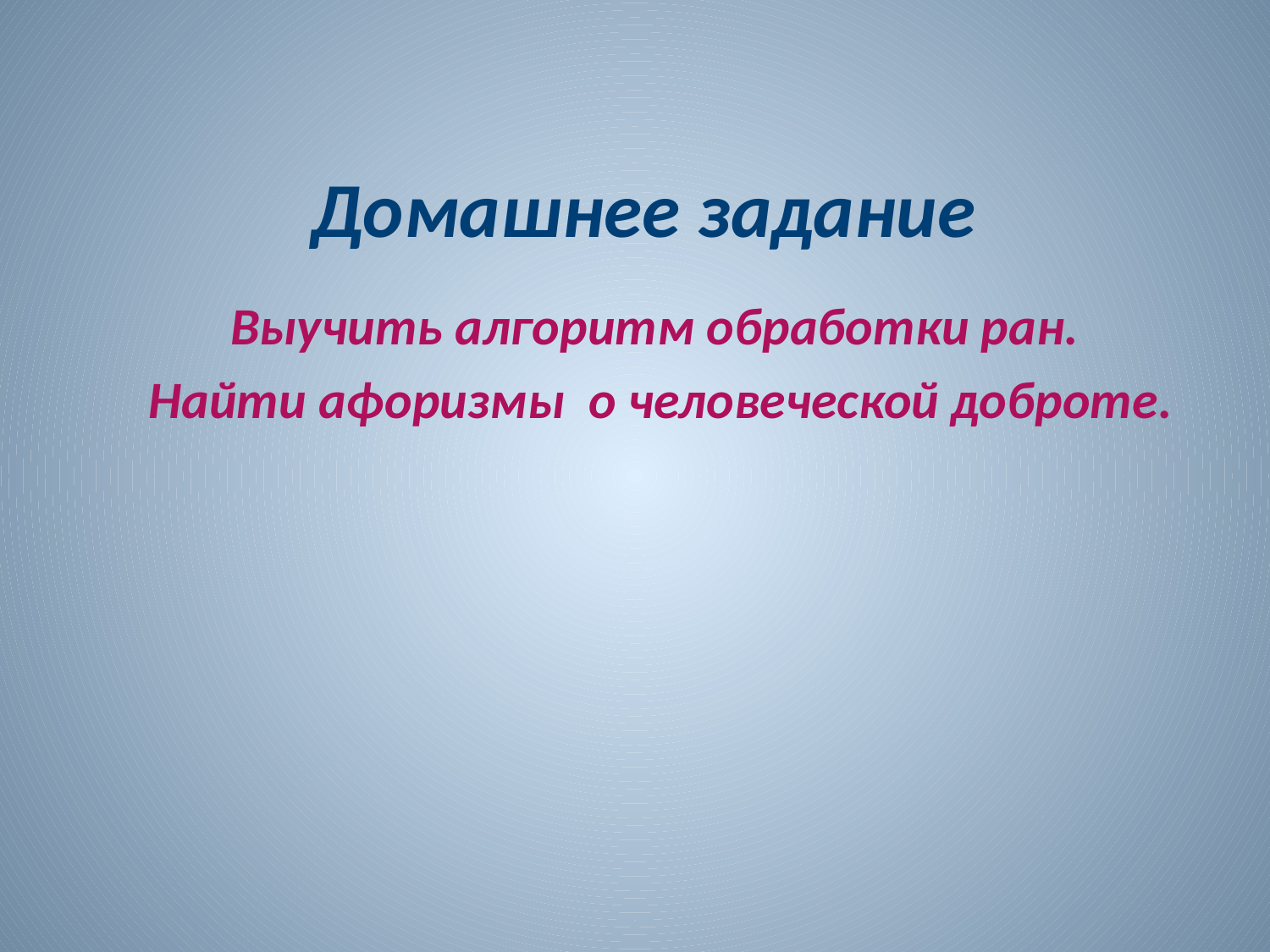

# Домашнее задание
Выучить алгоритм обработки ран.
 Найти афоризмы  о человеческой доброте.